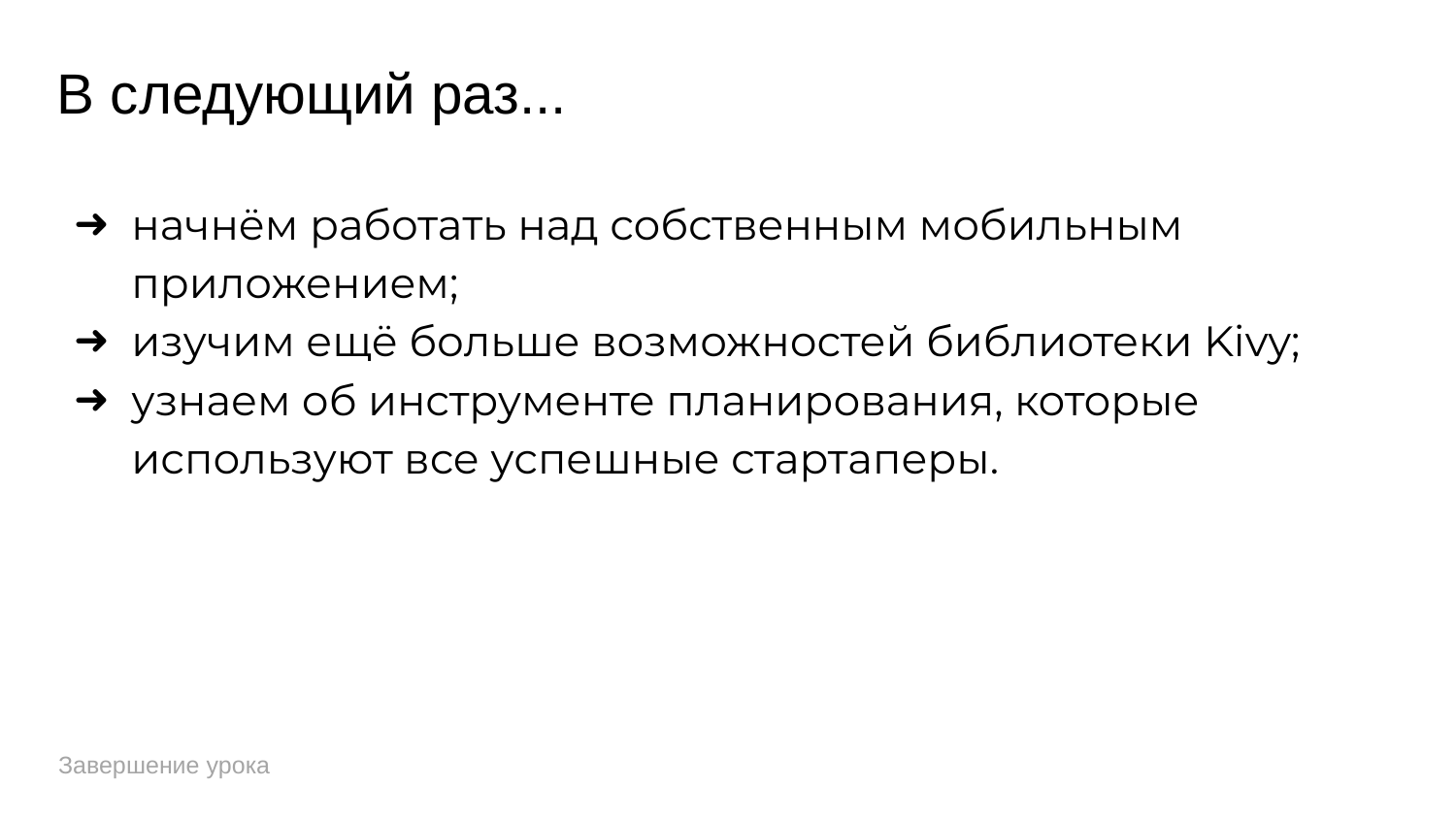

В следующий раз...
начнём работать над собственным мобильным приложением;
изучим ещё больше возможностей библиотеки Kivy;
узнаем об инструменте планирования, которые используют все успешные стартаперы.
Завершение урока